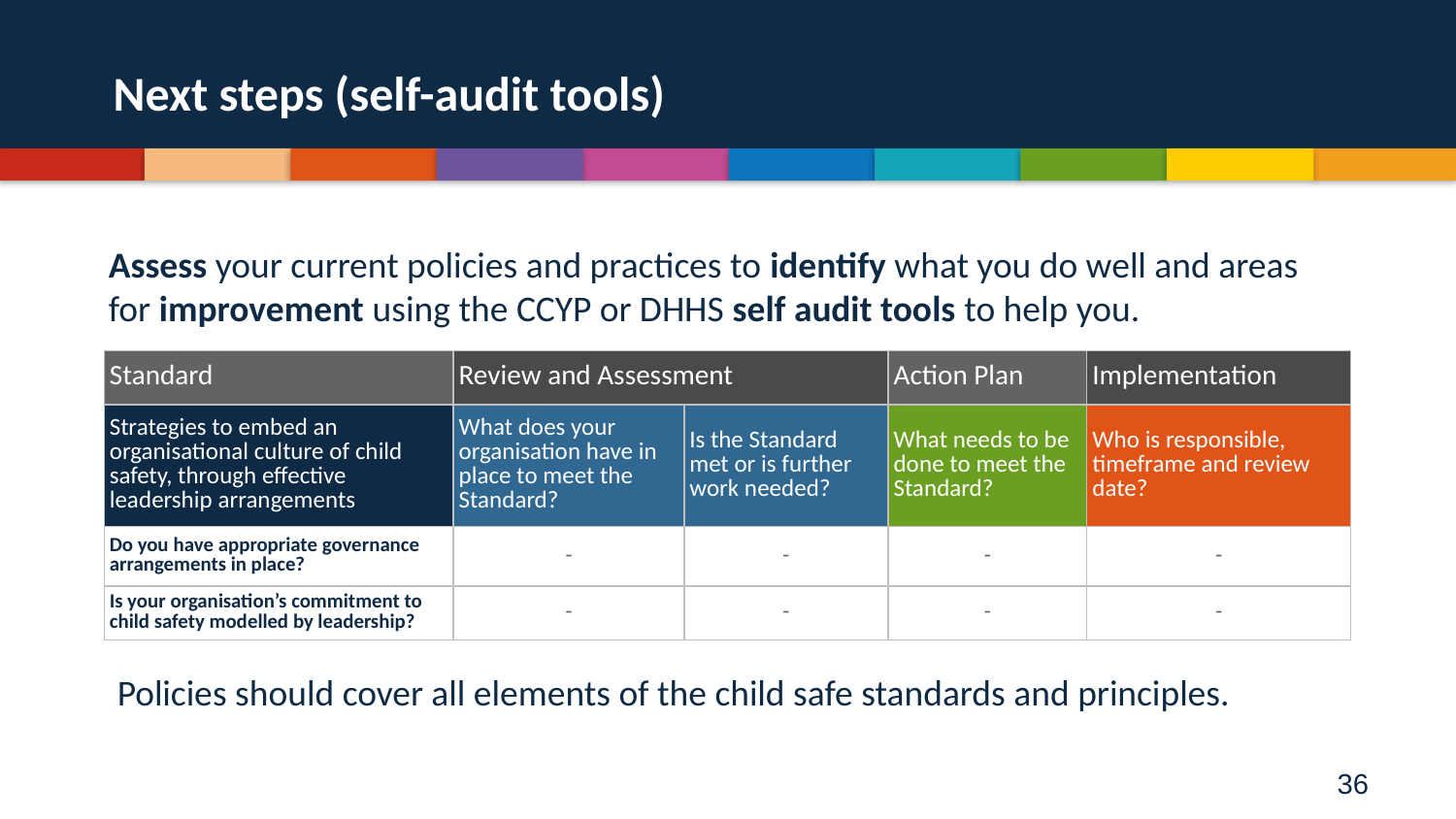

# Next steps (self-audit tools)
Assess your current policies and practices to identify what you do well and areas
for improvement using the CCYP or DHHS self audit tools to help you.
| Standard | Review and Assessment |  | Action Plan | Implementation |
| --- | --- | --- | --- | --- |
| Strategies to embed an organisational culture of child safety, through effective leadership arrangements | What does your organisation have in place to meet the Standard? | Is the Standard met or is further work needed? | What needs to be done to meet the Standard? | Who is responsible, timeframe and review date? |
| Do you have appropriate governance arrangements in place? | - | - | - | - |
| Is your organisation’s commitment to child safety modelled by leadership? | - | - | - | - |
Policies should cover all elements of the child safe standards and principles.
36